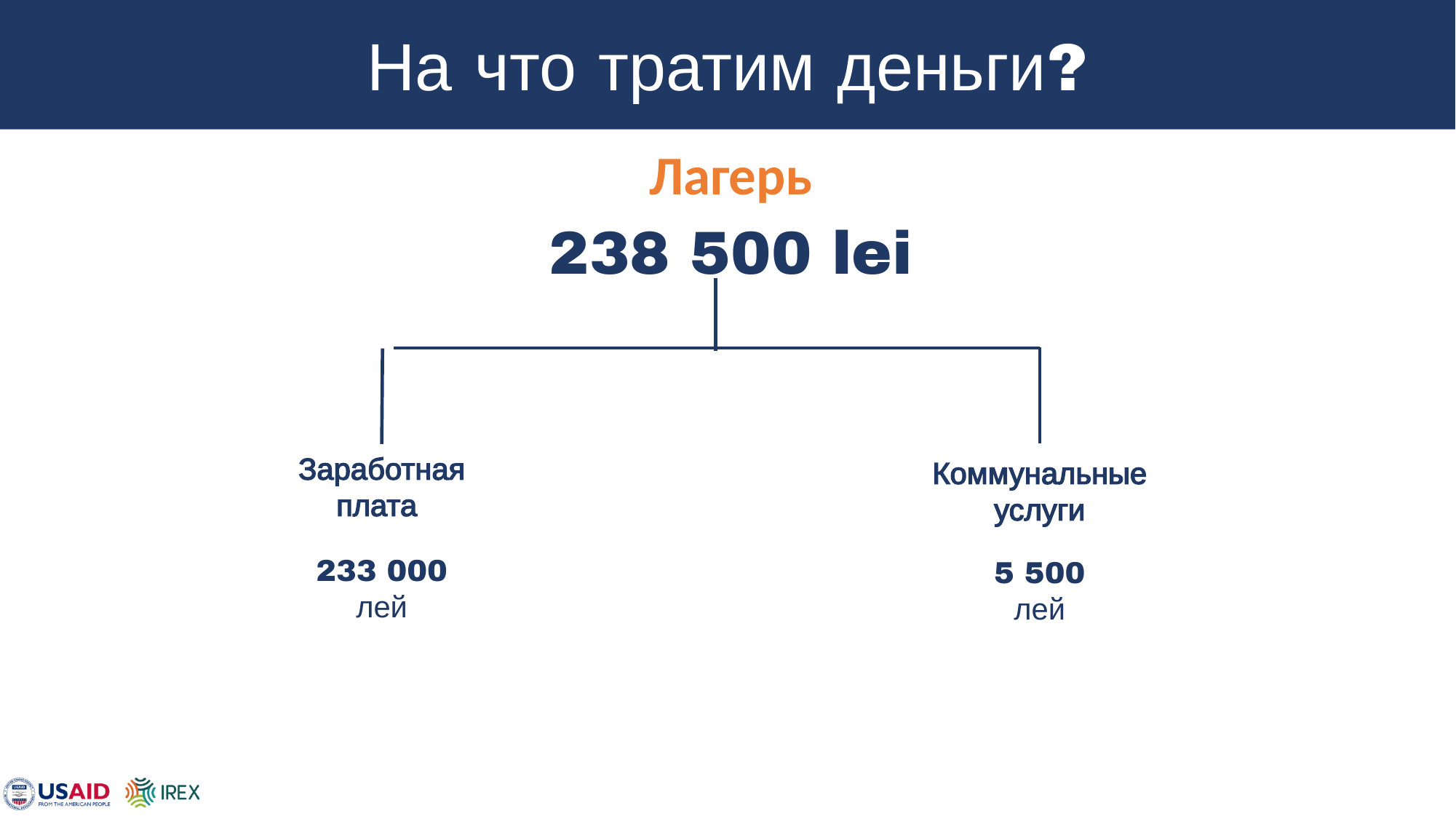

# На что тратим деньги?
Лагерь
238 500 lei
xx служащих
Заработная плата
Коммунальные услуги
233 000
лей
5 500
лей